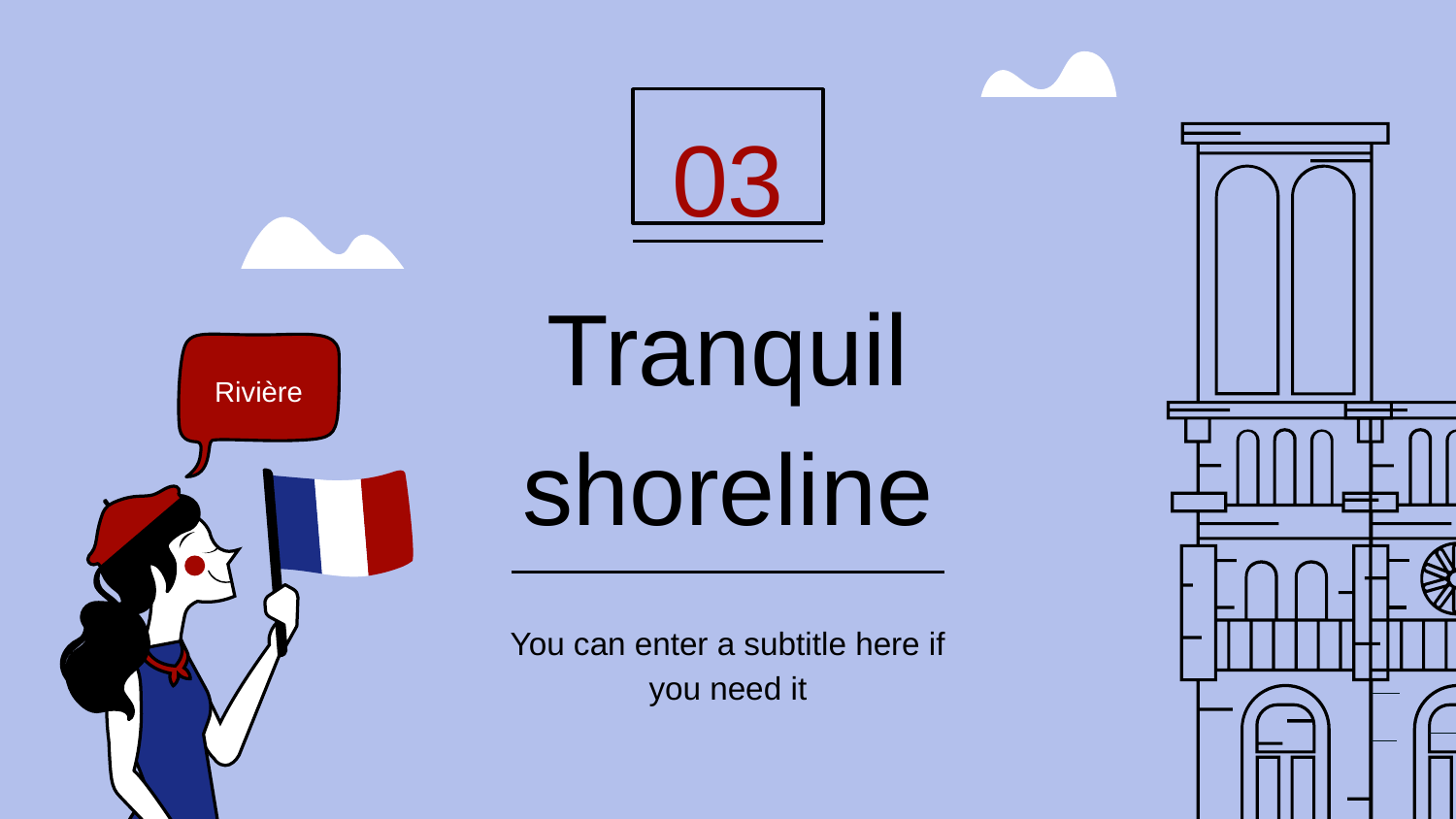

03

Rivière

# Tranquil shoreline
You can enter a subtitle here if you need it